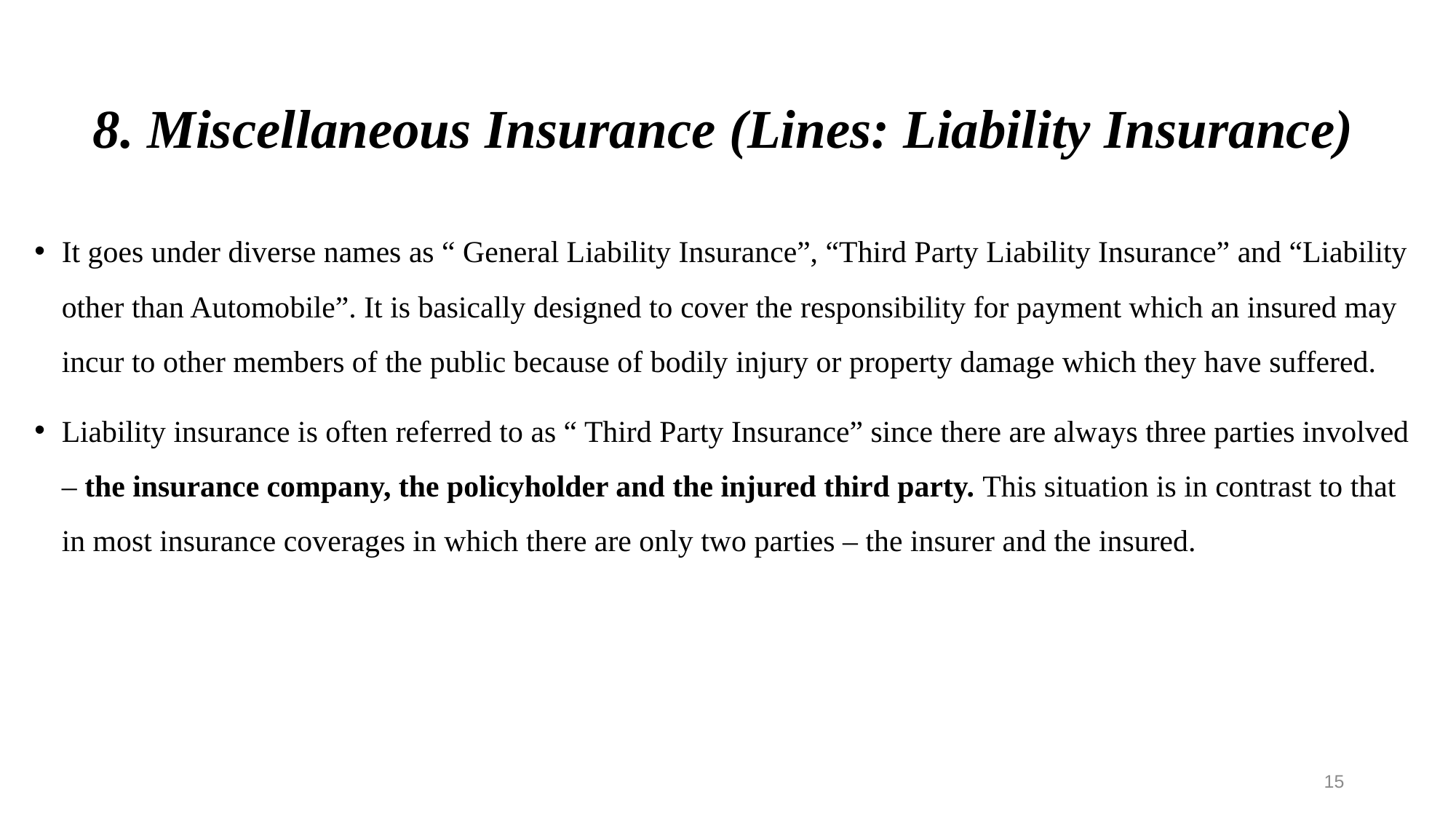

# 8. Miscellaneous Insurance (Lines: Liability Insurance)
It goes under diverse names as “ General Liability Insurance”, “Third Party Liability Insurance” and “Liability other than Automobile”. It is basically designed to cover the responsibility for payment which an insured may incur to other members of the public because of bodily injury or property damage which they have suffered.
Liability insurance is often referred to as “ Third Party Insurance” since there are always three parties involved – the insurance company, the policyholder and the injured third party. This situation is in contrast to that in most insurance coverages in which there are only two parties – the insurer and the insured.
15